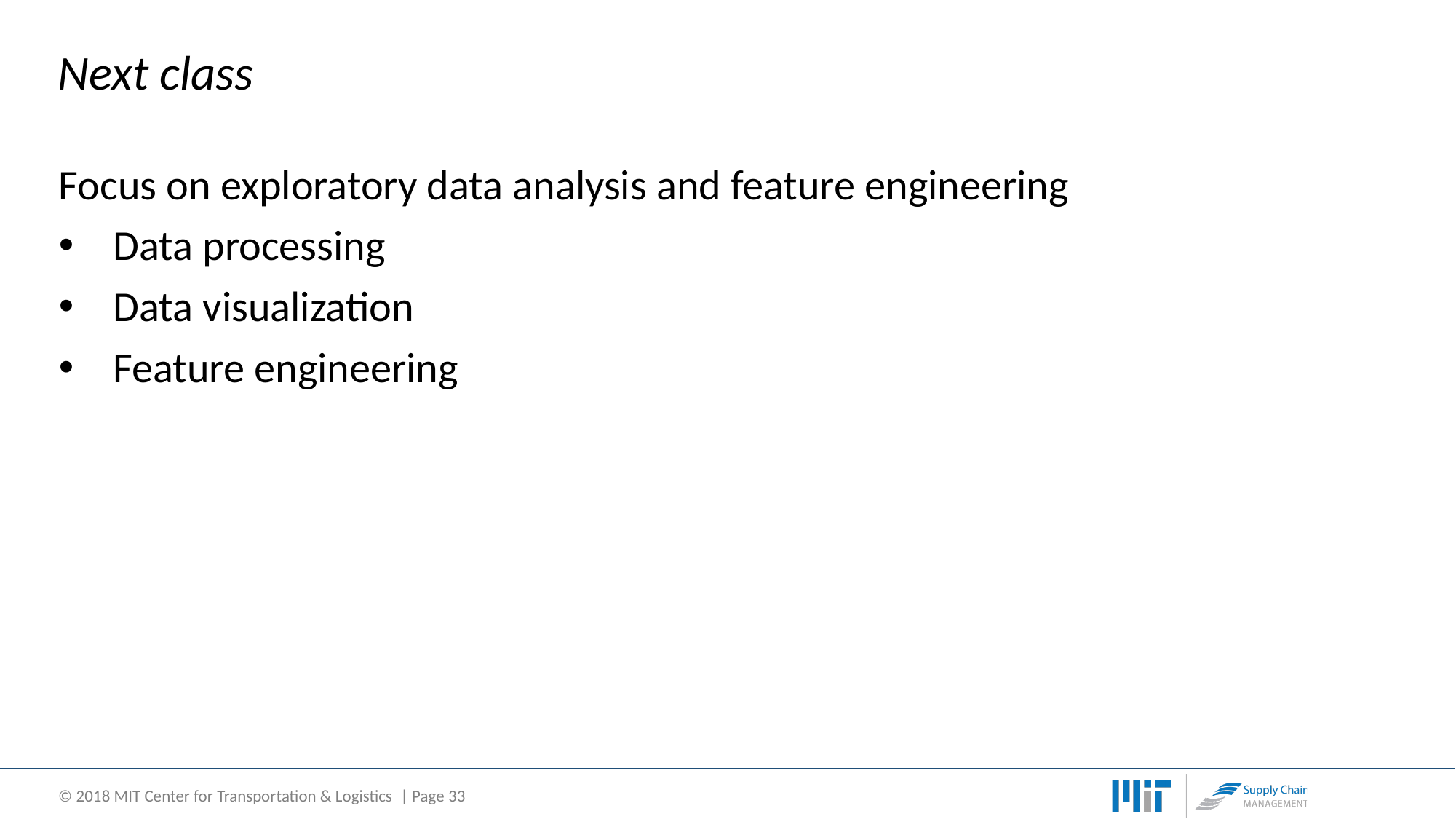

# Next class

Focus on exploratory data analysis and feature engineering
Data processing
Data visualization
Feature engineering